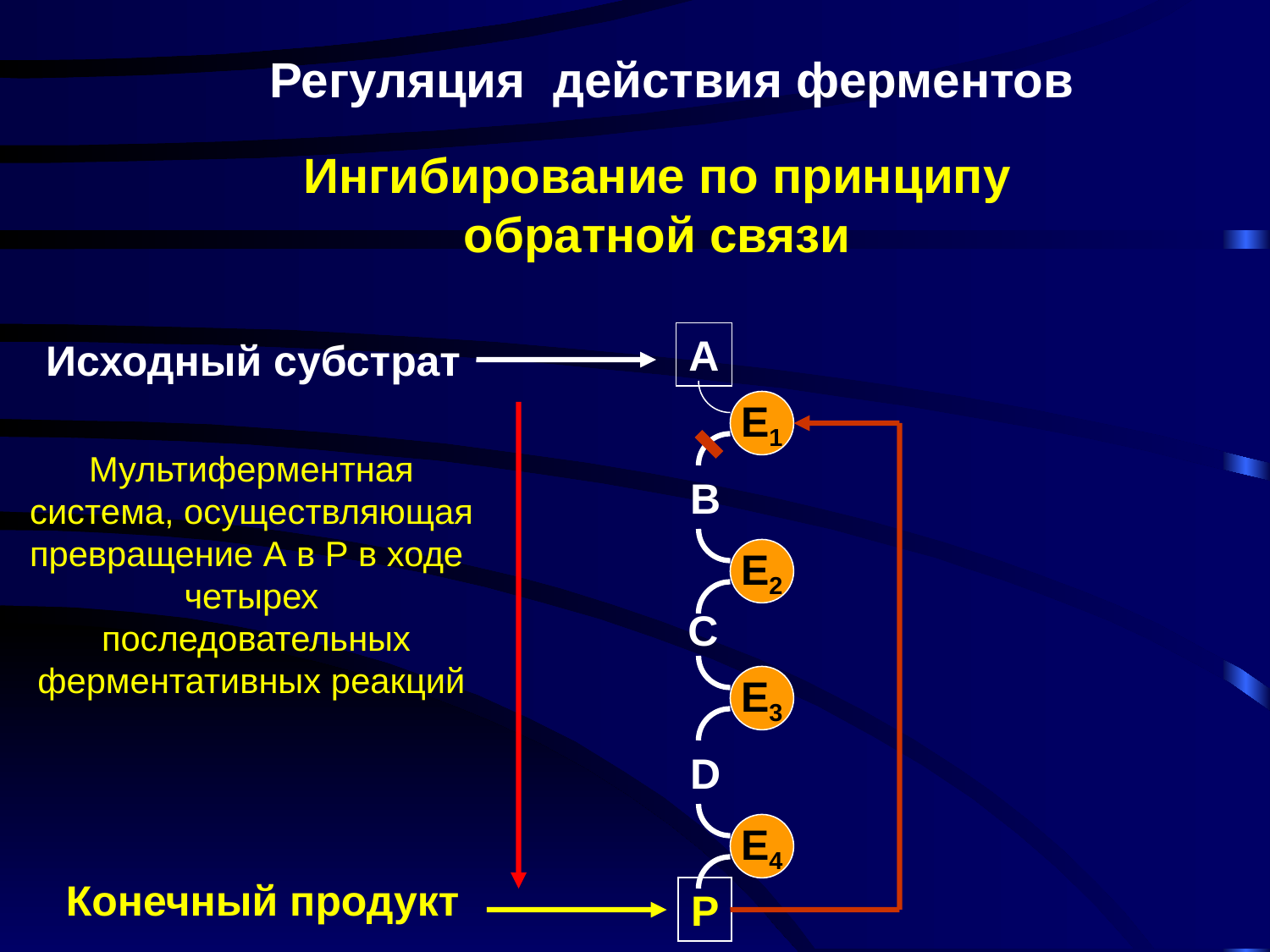

Регуляция  действия ферментов
Ингибирование по принципу
обратной связи
A
Исходный субстрат

E1

Мультиферментная
система, осуществляющая
превращение А в Р в ходе
четырех
 последовательных
ферментативных реакций

B

E2

C

E3

D

E4

Конечный продукт
P